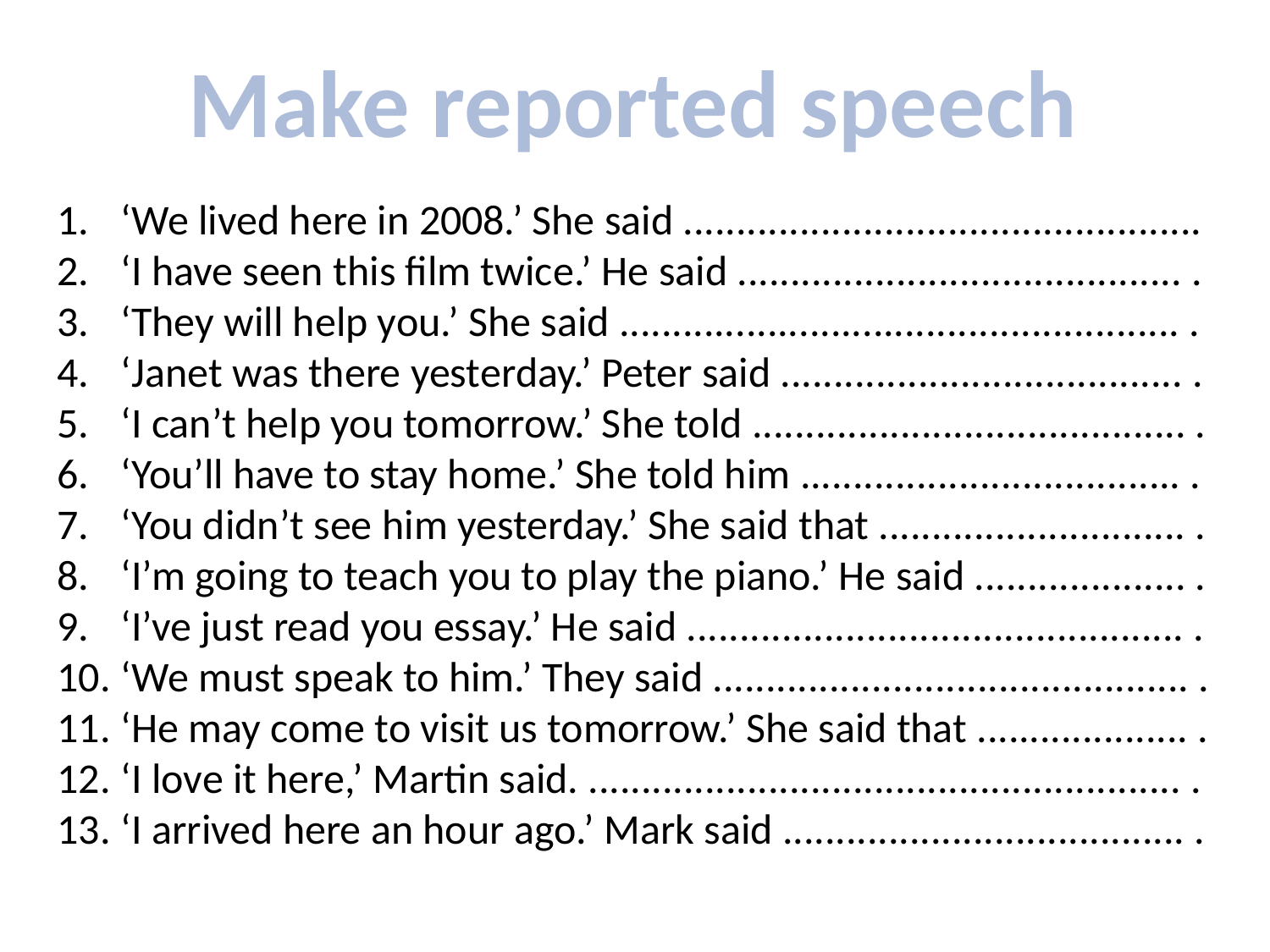

Make reported speech
‘We lived here in 2008.’ She said .................................................
‘I have seen this film twice.’ He said .......................................... .
‘They will help you.’ She said ..................................................... .
‘Janet was there yesterday.’ Peter said ...................................... .
‘I can’t help you tomorrow.’ She told ......................................... .
‘You’ll have to stay home.’ She told him .................................... .
‘You didn’t see him yesterday.’ She said that ............................. .
‘I’m going to teach you to play the piano.’ He said .................... .
‘I’ve just read you essay.’ He said ............................................... .
‘We must speak to him.’ They said ............................................. .
‘He may come to visit us tomorrow.’ She said that .................... .
‘I love it here,’ Martin said. ........................................................ .
‘I arrived here an hour ago.’ Mark said ...................................... .